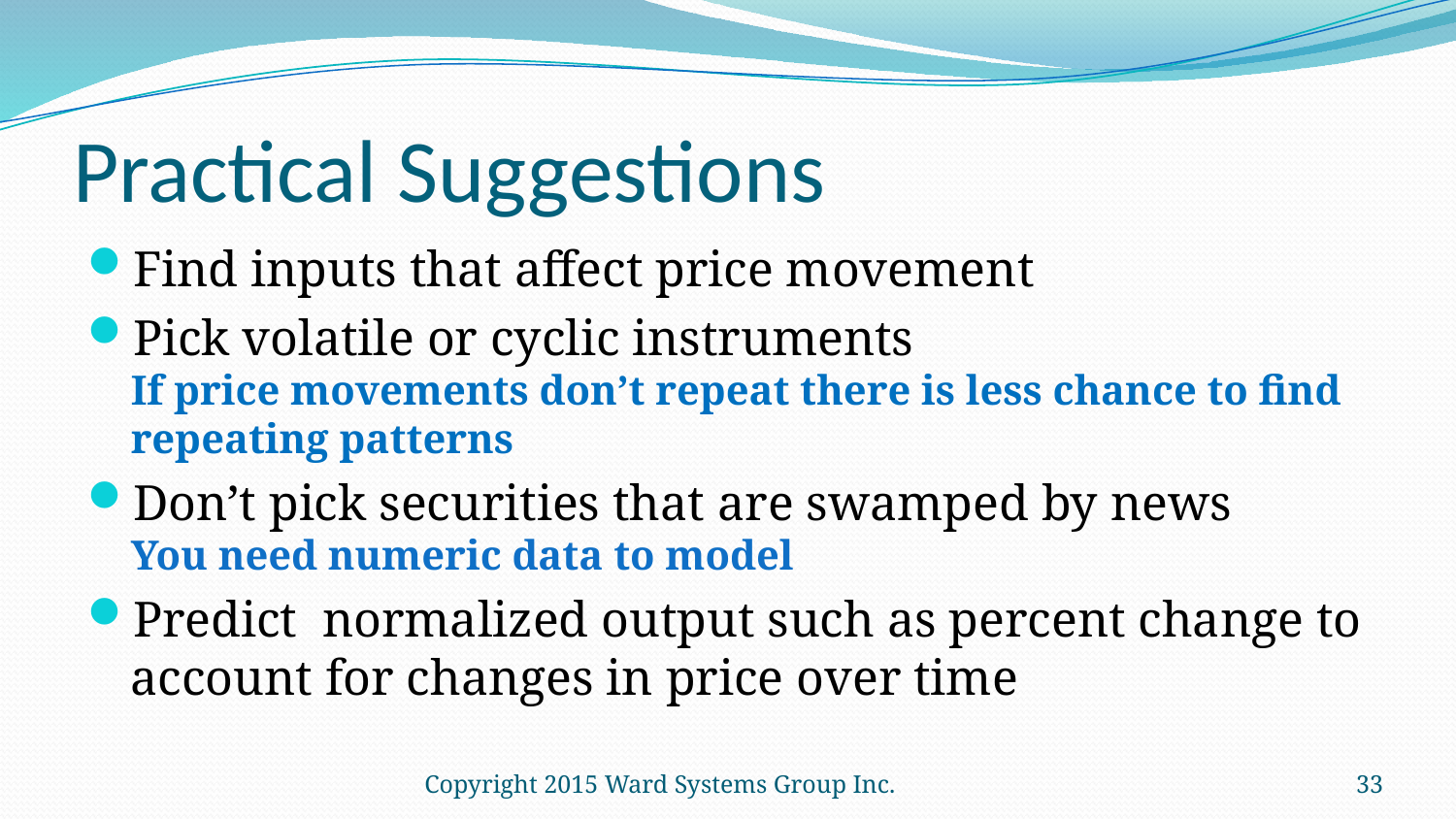

# Practical Suggestions
Find inputs that affect price movement
Pick volatile or cyclic instruments
If price movements don’t repeat there is less chance to find
repeating patterns
Don’t pick securities that are swamped by news
You need numeric data to model
Predict  normalized output such as percent change to account for changes in price over time

Copyright 2015 Ward Systems Group Inc.
33